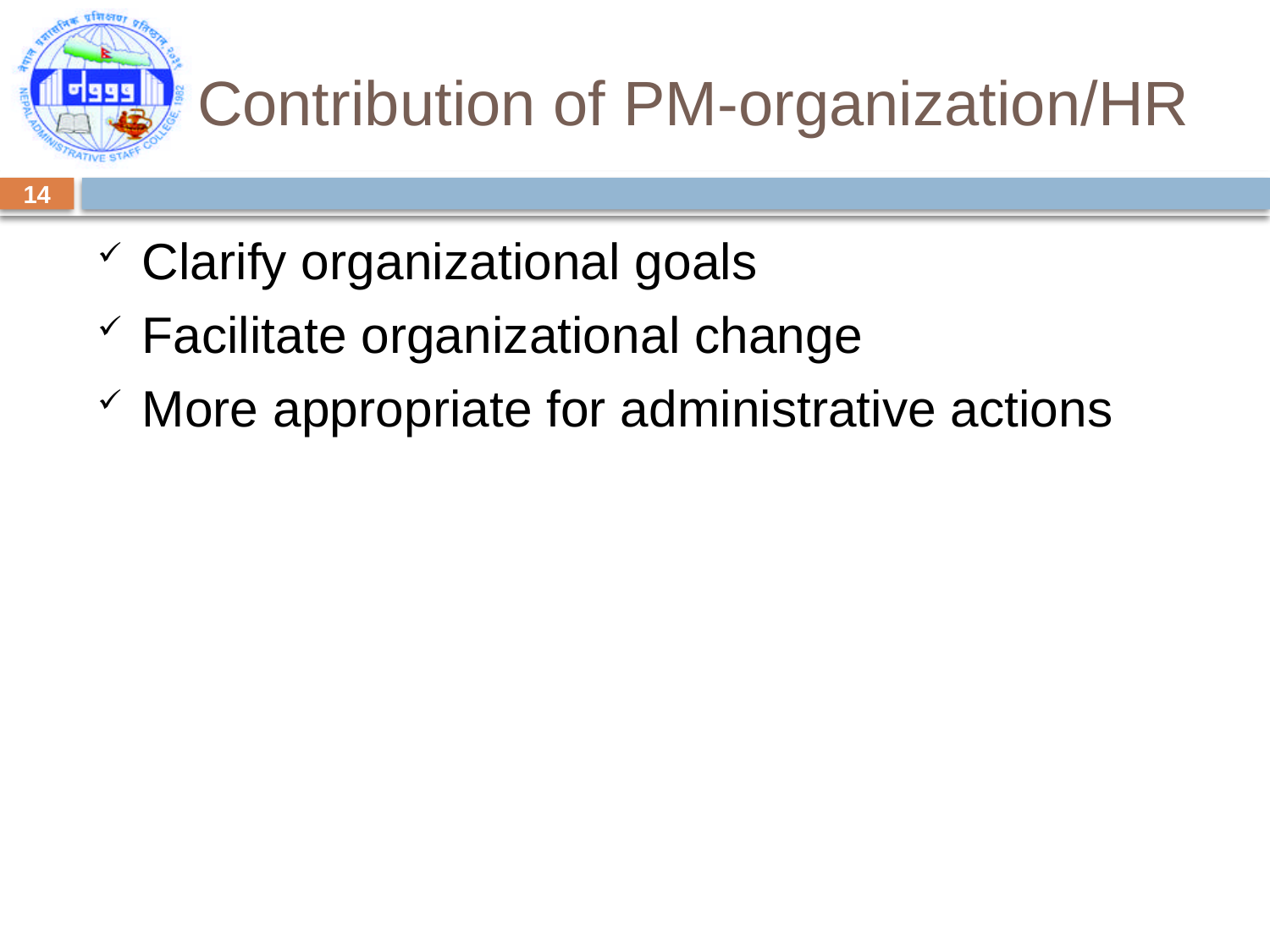

# Contribution of PM-organization/HR
14
Clarify organizational goals
Facilitate organizational change
More appropriate for administrative actions